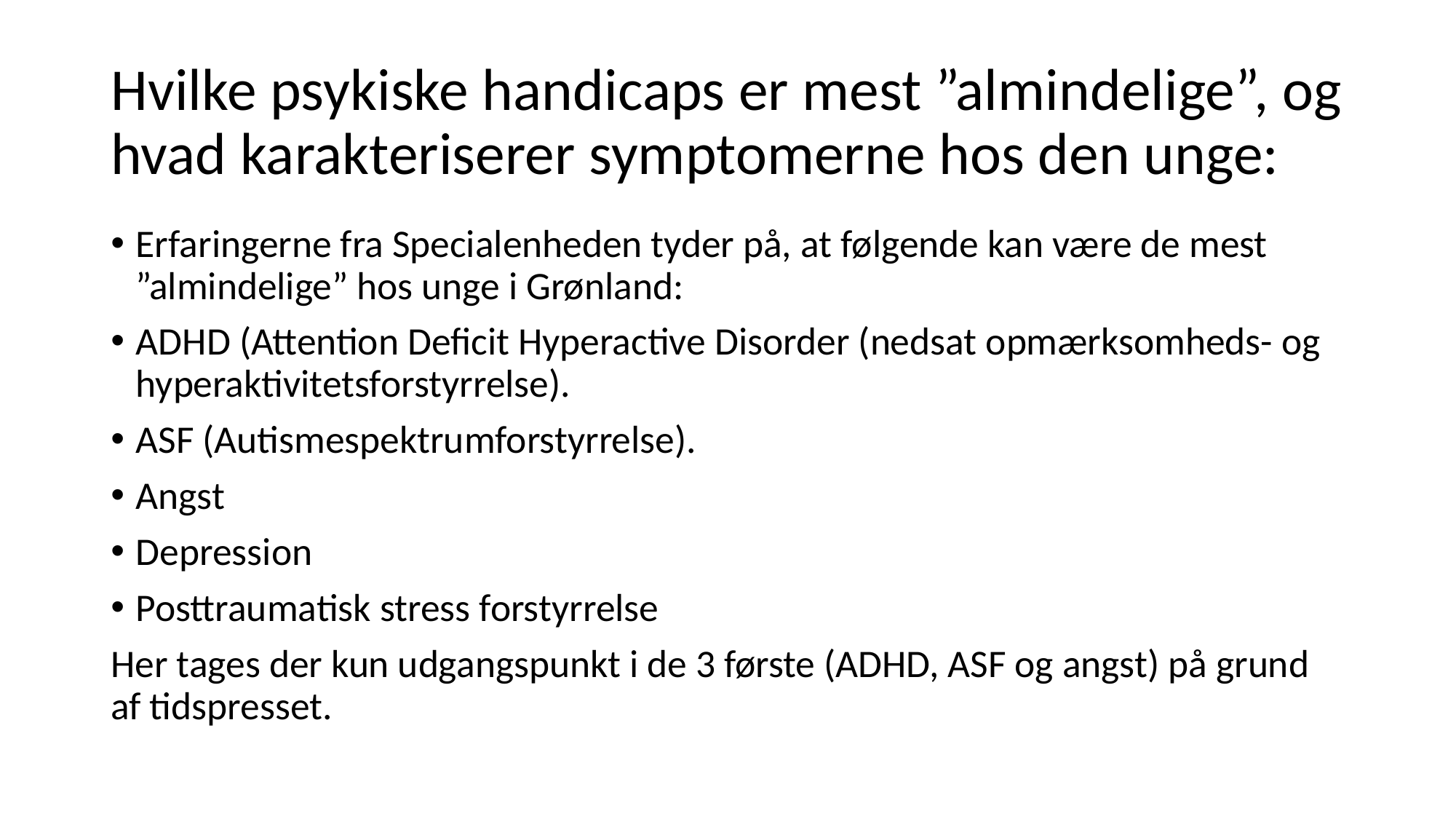

# Hvilke psykiske handicaps er mest ”almindelige”, og hvad karakteriserer symptomerne hos den unge:
Erfaringerne fra Specialenheden tyder på, at følgende kan være de mest ”almindelige” hos unge i Grønland:
ADHD (Attention Deficit Hyperactive Disorder (nedsat opmærksomheds- og hyperaktivitetsforstyrrelse).
ASF (Autismespektrumforstyrrelse).
Angst
Depression
Posttraumatisk stress forstyrrelse
Her tages der kun udgangspunkt i de 3 første (ADHD, ASF og angst) på grund af tidspresset.